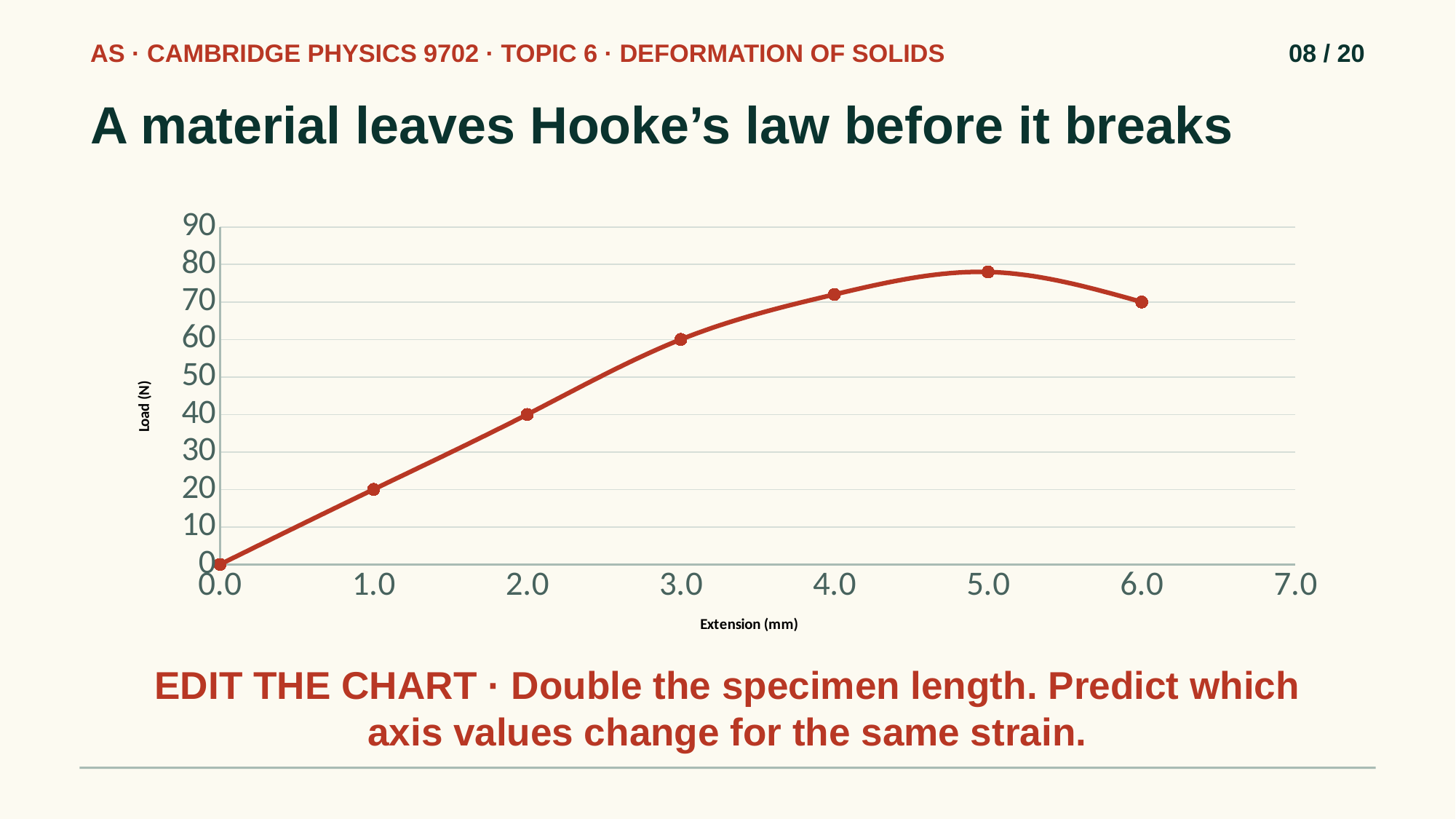

AS · CAMBRIDGE PHYSICS 9702 · TOPIC 6 · DEFORMATION OF SOLIDS
08 / 20
A material leaves Hooke’s law before it breaks

### Chart

| Category |  |
|---|---|
EDIT THE CHART · Double the specimen length. Predict which axis values change for the same strain.